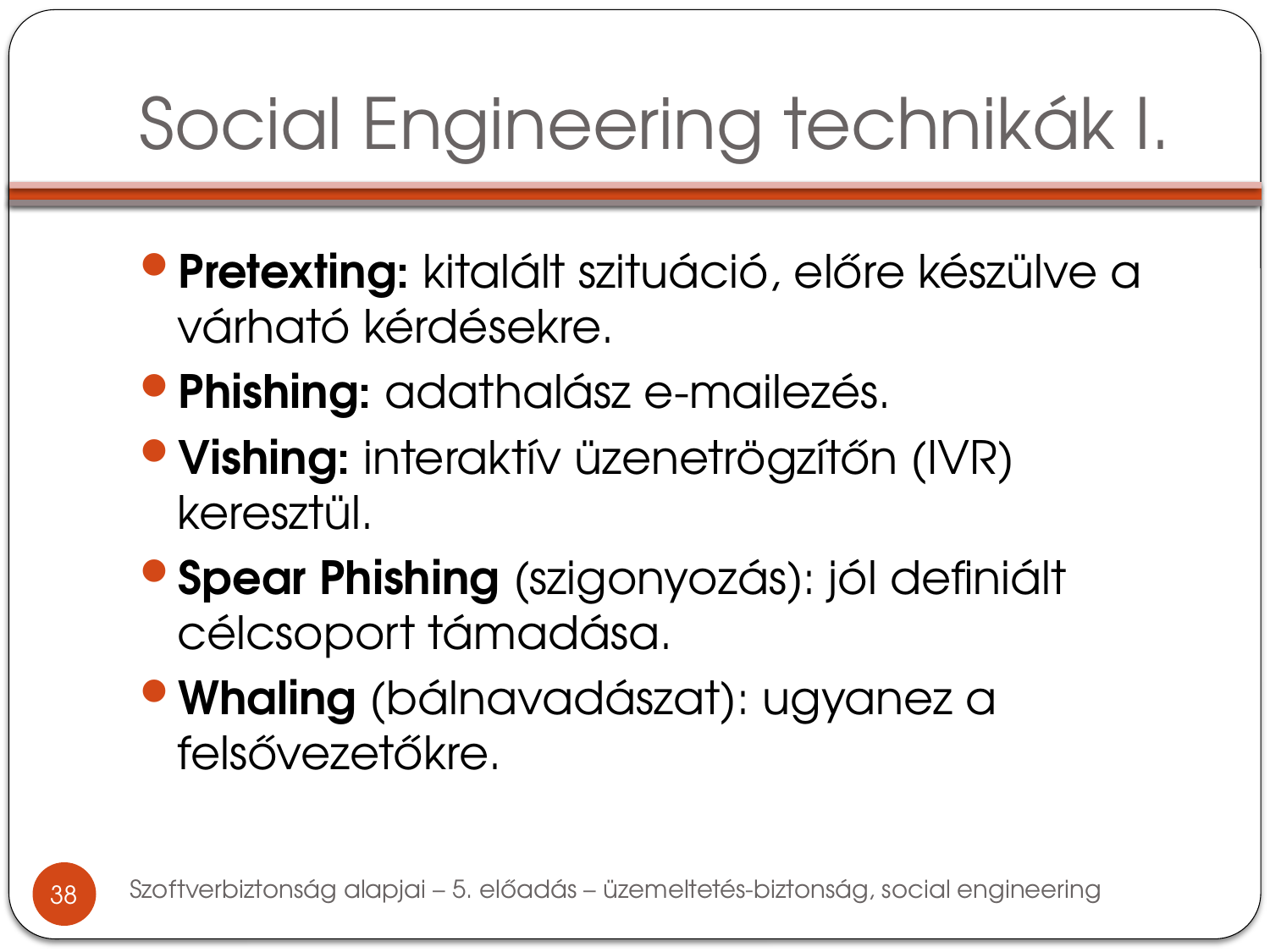

# Social Engineering technikák I.
Pretexting: kitalált szituáció, előre készülve a várható kérdésekre.
Phishing: adathalász e-mailezés.
Vishing: interaktív üzenetrögzítőn (IVR) keresztül.
Spear Phishing (szigonyozás): jól definiált célcsoport támadása.
Whaling (bálnavadászat): ugyanez a felsővezetőkre.
Szoftverbiztonság alapjai – 5. előadás – üzemeltetés-biztonság, social engineering
38